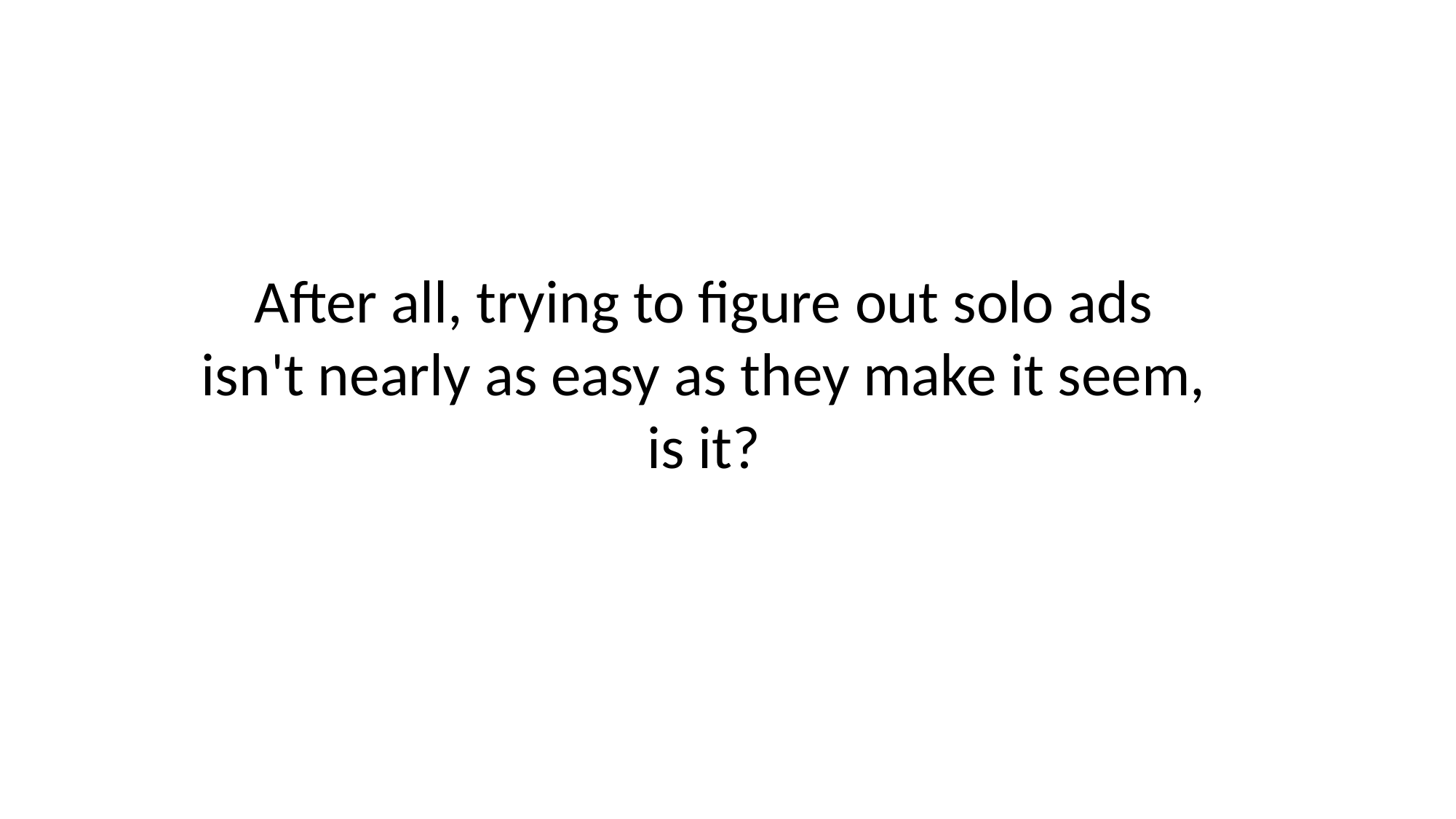

After all, trying to figure out solo ads isn't nearly as easy as they make it seem, is it?